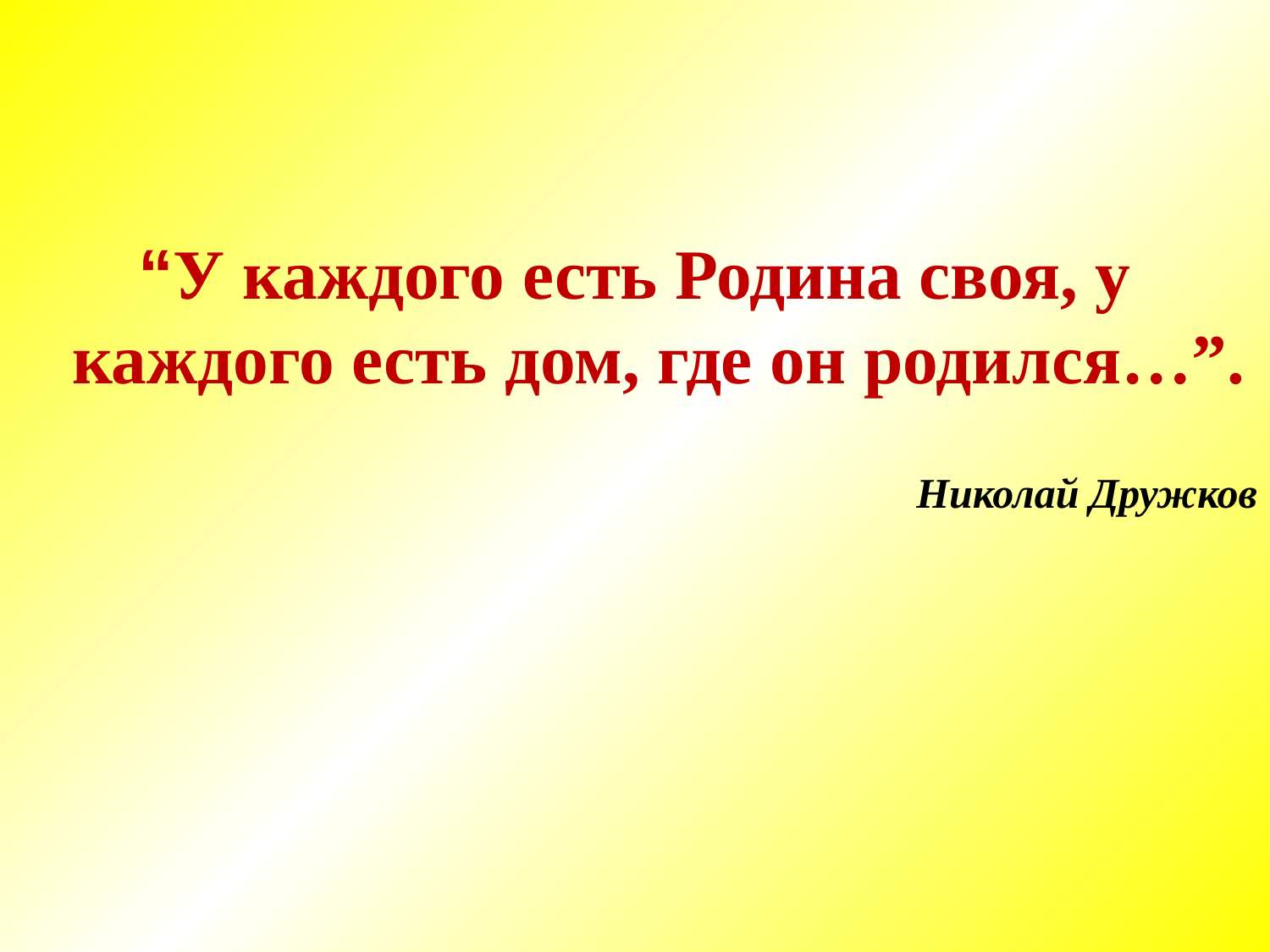

“У каждого есть Родина своя, у каждого есть дом, где он родился…”.

Николай Дружков